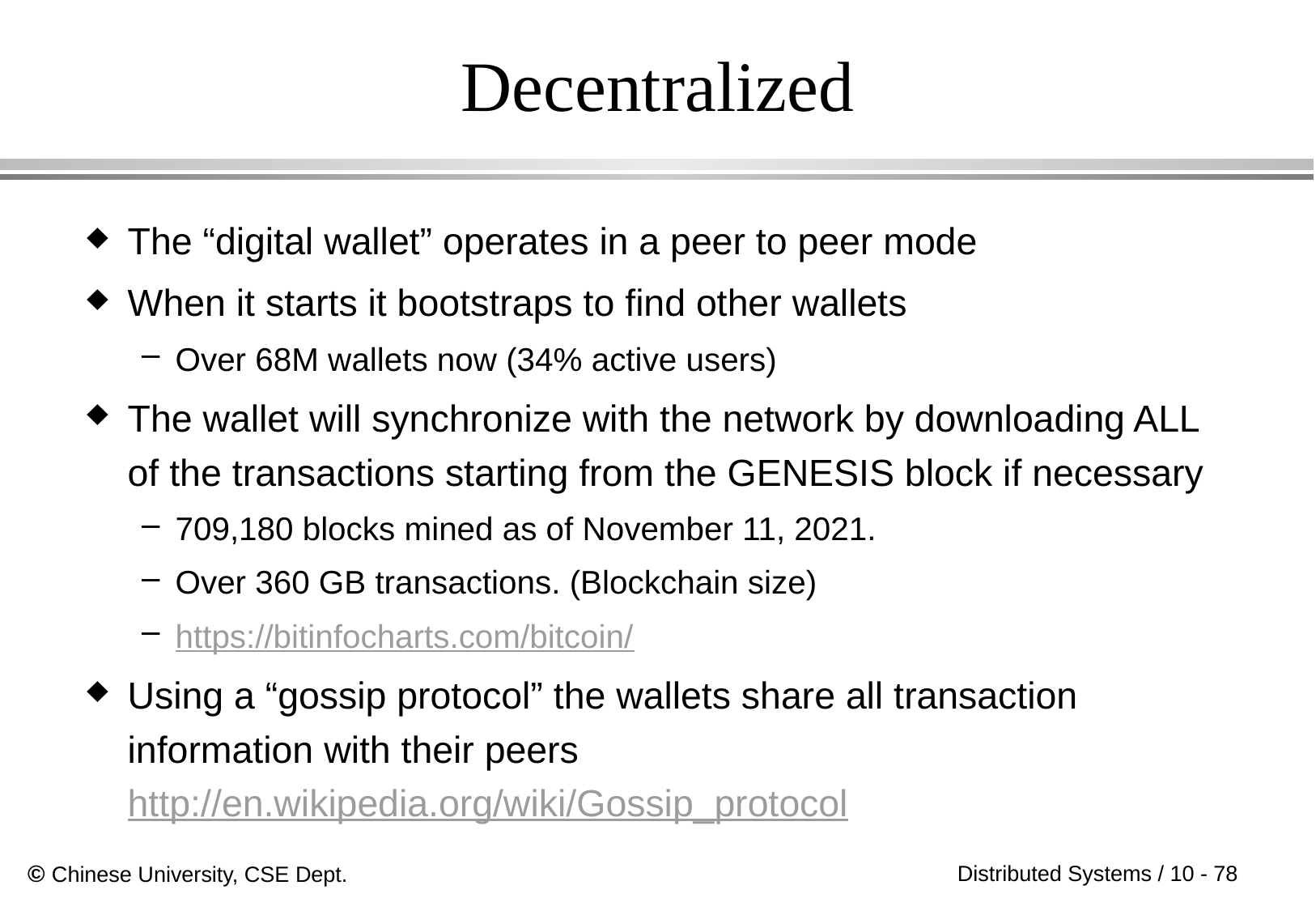

# Decentralized
The “digital wallet” operates in a peer to peer mode
When it starts it bootstraps to find other wallets
Over 68M wallets now (34% active users)
The wallet will synchronize with the network by downloading ALL of the transactions starting from the GENESIS block if necessary
709,180 blocks mined as of November 11, 2021.
Over 360 GB transactions. (Blockchain size)
https://bitinfocharts.com/bitcoin/
Using a “gossip protocol” the wallets share all transaction information with their peers http://en.wikipedia.org/wiki/Gossip_protocol